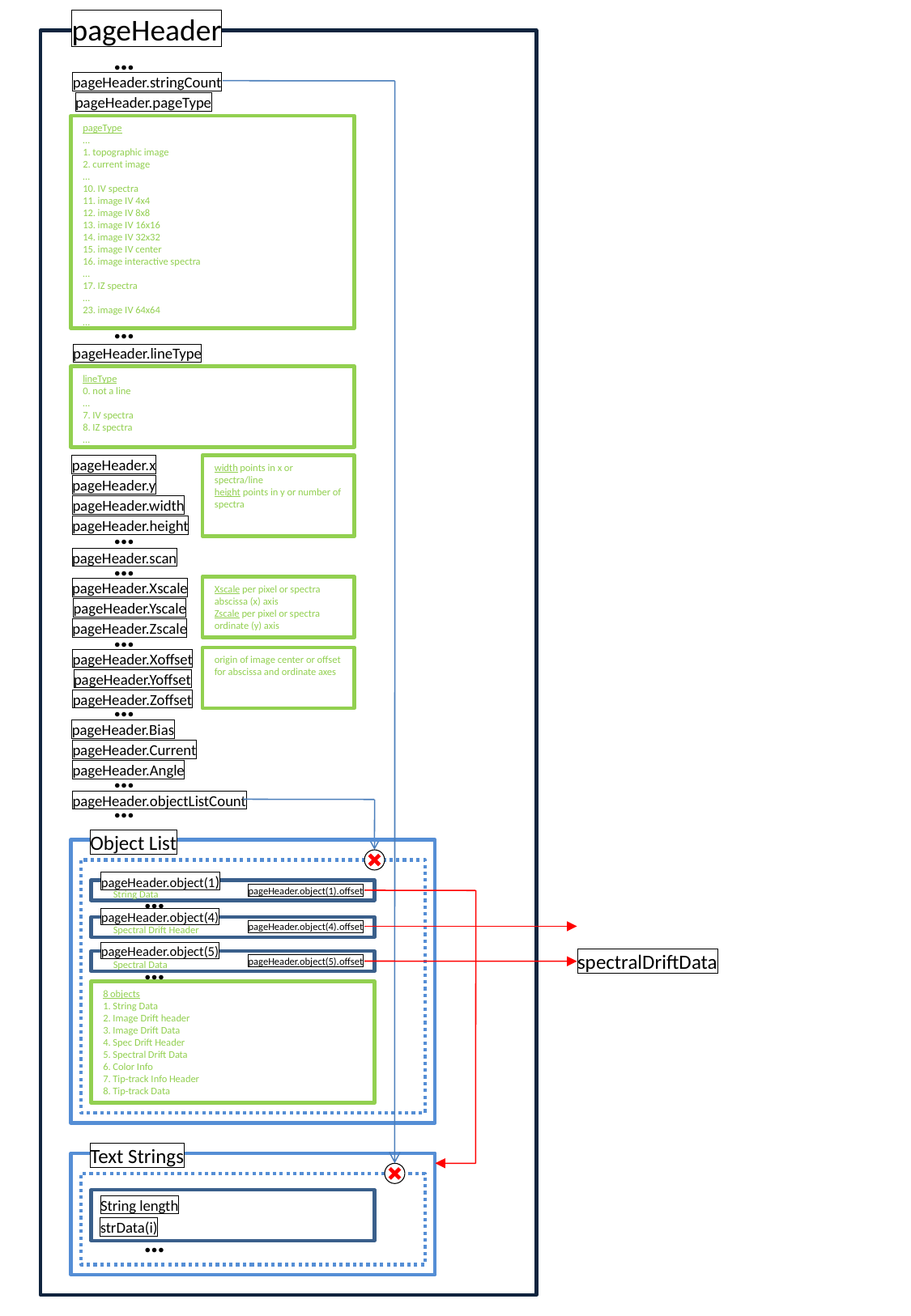

pageHeader

…
pageHeader.stringCount
pageHeader.pageType
pageType
…
1. topographic image
2. current image
…
10. IV spectra
11. image IV 4x4
12. image IV 8x8
13. image IV 16x16
14. image IV 32x32
15. image IV center
16. image interactive spectra
…
17. IZ spectra
…
23. image IV 64x64
…
…
pageHeader.lineType
lineType
0. not a line
…
7. IV spectra
8. IZ spectra
…
pageHeader.x
width points in x or spectra/line
height points in y or number of spectra
pageHeader.y
pageHeader.width
…
pageHeader.height
…
pageHeader.scan
Xscale per pixel or spectra abscissa (x) axis
Zscale per pixel or spectra ordinate (y) axis
pageHeader.Xscale
pageHeader.Yscale
…
pageHeader.Zscale
origin of image center or offset for abscissa and ordinate axes
pageHeader.Xoffset
pageHeader.Yoffset
…
pageHeader.Zoffset
pageHeader.Bias
pageHeader.Current
…
pageHeader.Angle
…
pageHeader.objectListCount
Object List

pageHeader.object(1)
…

String Data
pageHeader.object(1).offset
pageHeader.object(4)

Spectral Drift Header
pageHeader.object(4).offset
pageHeader.object(5)
…
spectralDriftData

Spectral Data
pageHeader.object(5).offset
8 objects
1. String Data
2. Image Drift header
3. Image Drift Data
4. Spec Drift Header
5. Spectral Drift Data
6. Color Info
7. Tip-track Info Header
8. Tip-track Data
Text Strings

String length
…
strData(i)